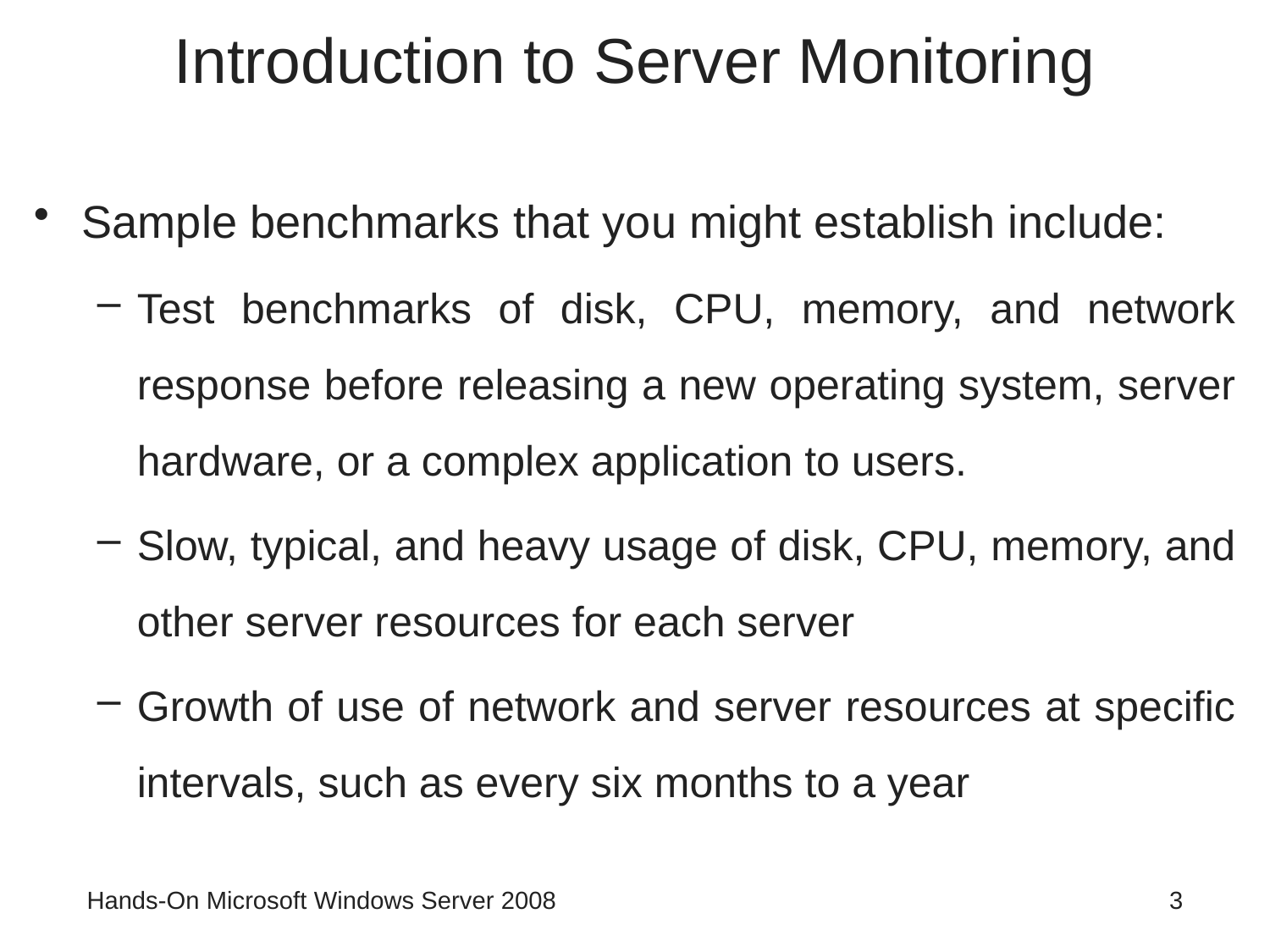

# Introduction to Server Monitoring
Sample benchmarks that you might establish include:
Test benchmarks of disk, CPU, memory, and network response before releasing a new operating system, server hardware, or a complex application to users.
Slow, typical, and heavy usage of disk, CPU, memory, and other server resources for each server
Growth of use of network and server resources at specific intervals, such as every six months to a year
Hands-On Microsoft Windows Server 2008
3